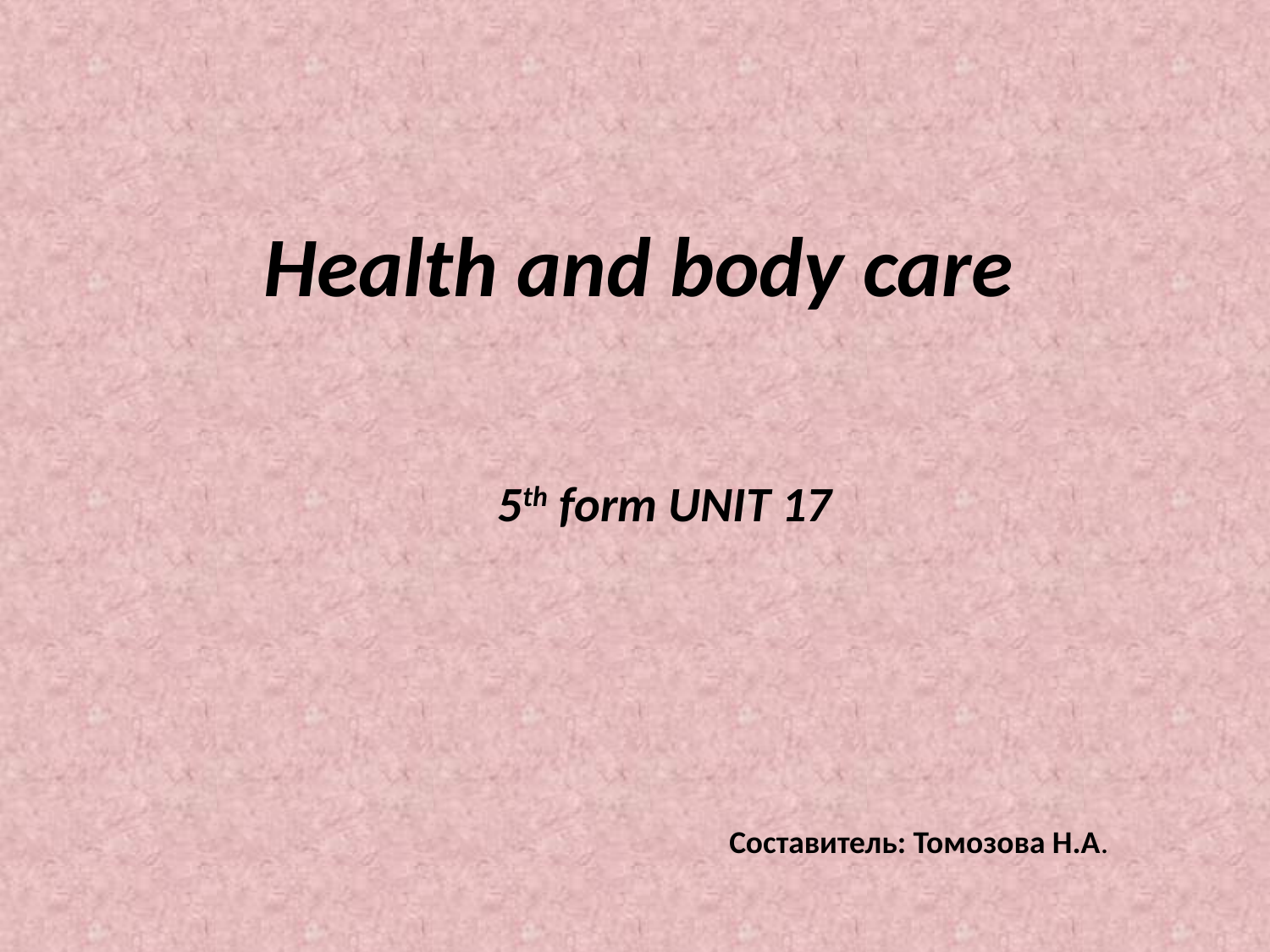

Health and body care
5th form UNIT 17
Составитель: Томозова Н.А.